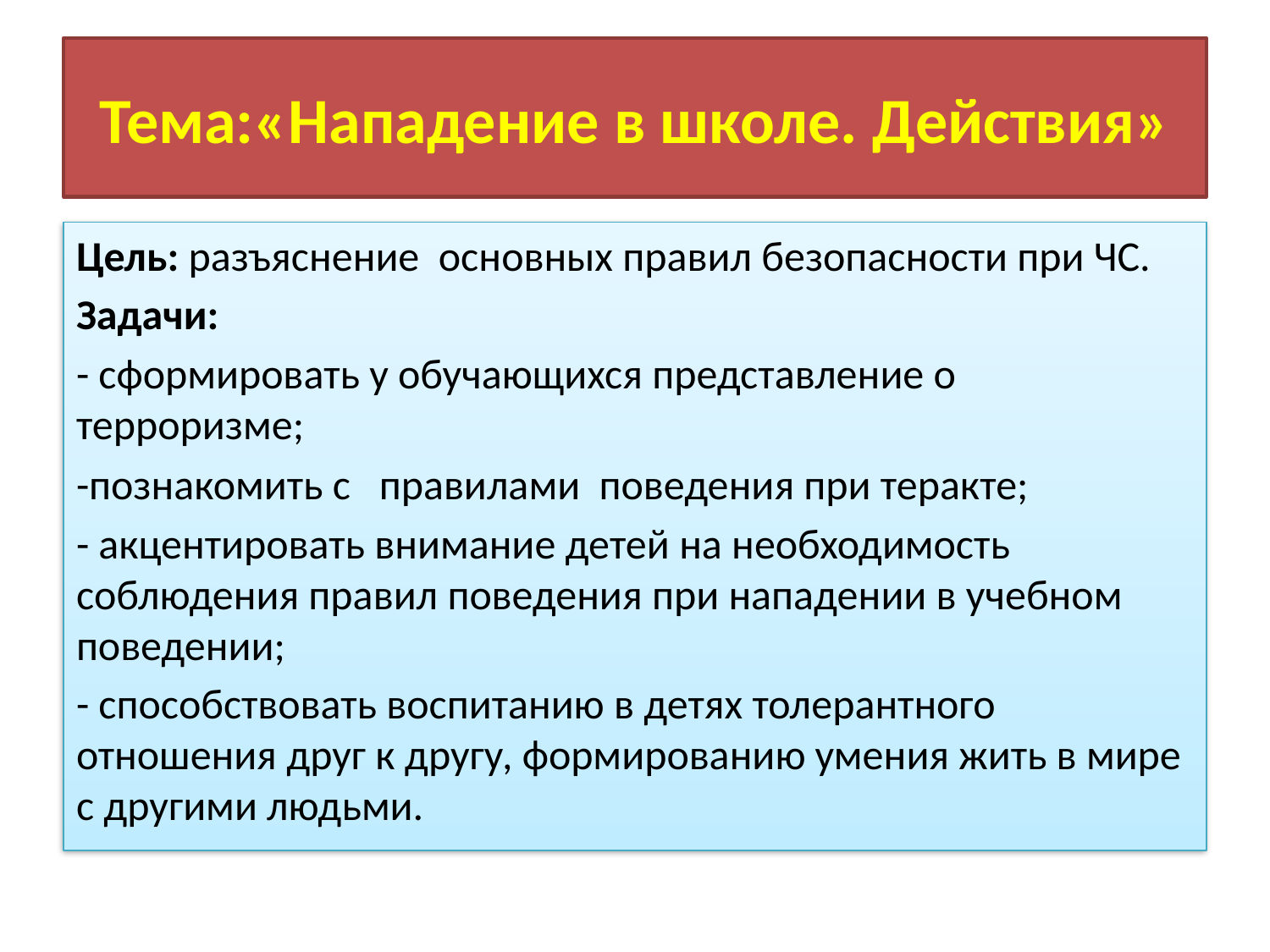

# Тема:«Нападение в школе. Действия»
Цель: разъяснение  основных правил безопасности при ЧС.
Задачи:
- сформировать у обучающихся представление о терроризме;
-познакомить с   правилами  поведения при теракте;
- акцентировать внимание детей на необходимость соблюдения правил поведения при нападении в учебном поведении;
- способствовать воспитанию в детях толерантного  отношения друг к другу, формированию умения жить в мире с другими людьми.